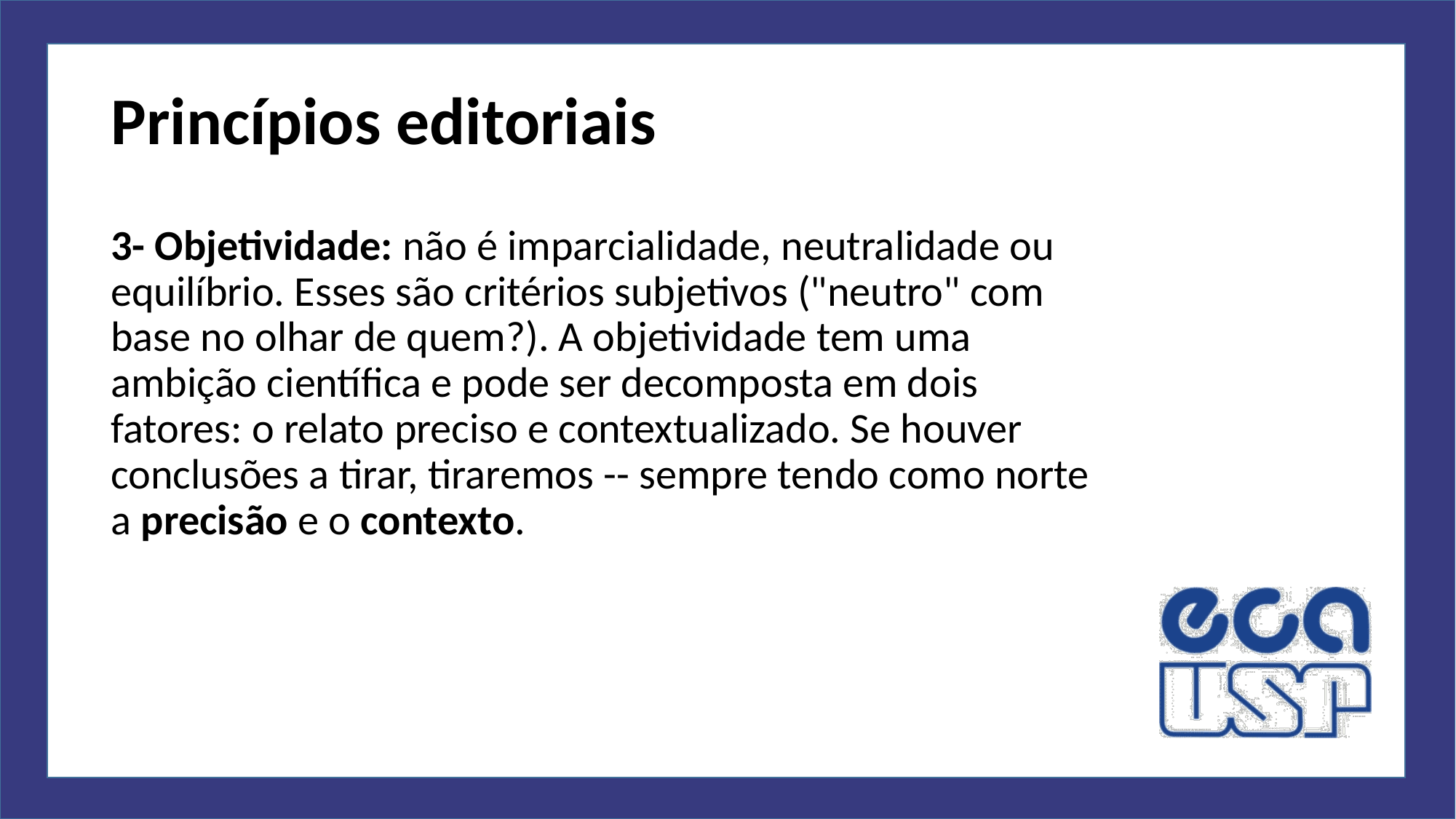

# Princípios editoriais
3- Objetividade: não é imparcialidade, neutralidade ou equilíbrio. Esses são critérios subjetivos ("neutro" com base no olhar de quem?). A objetividade tem uma ambição científica e pode ser decomposta em dois fatores: o relato preciso e contextualizado. Se houver conclusões a tirar, tiraremos -- sempre tendo como norte a precisão e o contexto.